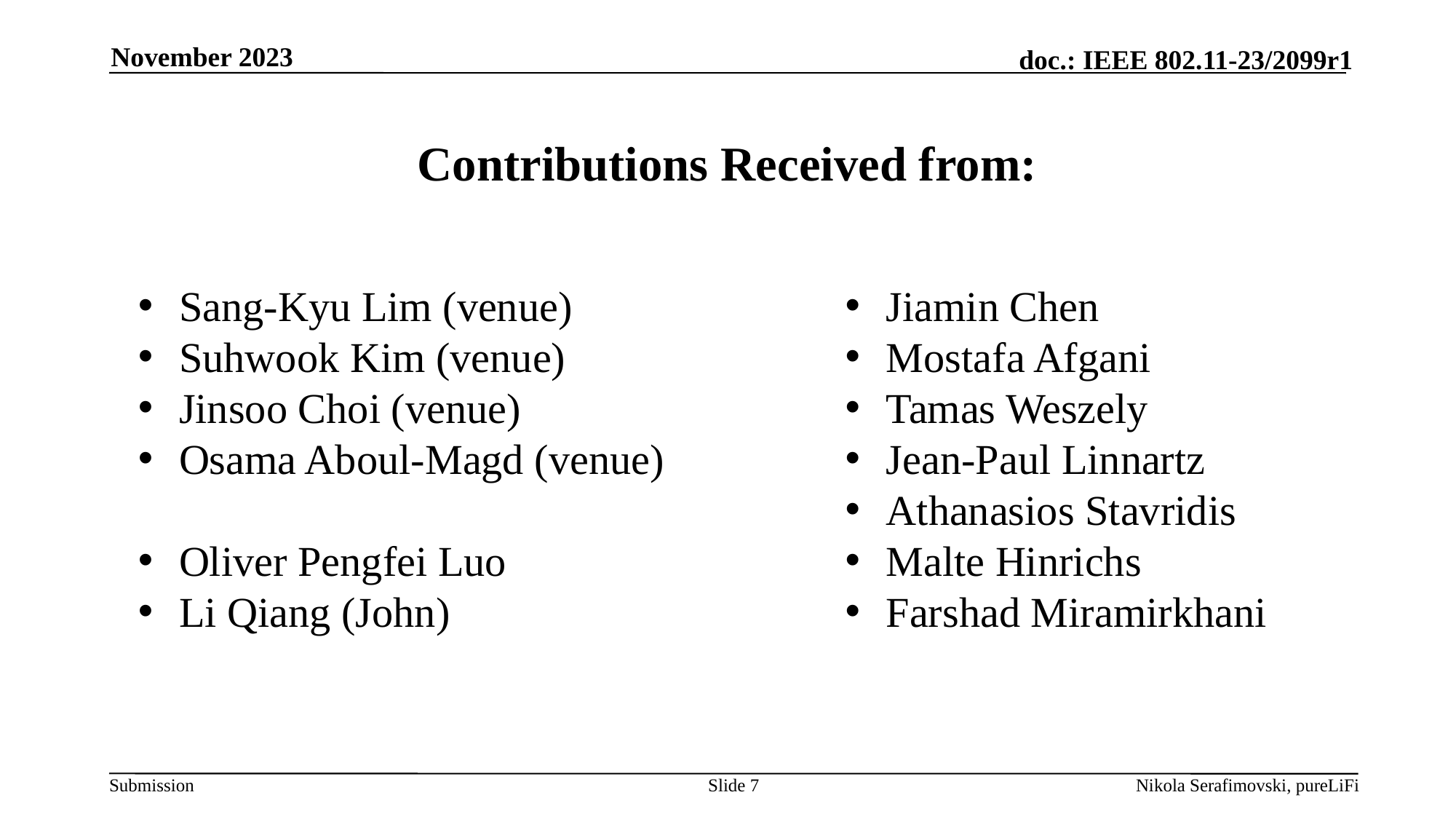

November 2023
# Contributions Received from:
Sang-Kyu Lim (venue)
Suhwook Kim (venue)
Jinsoo Choi (venue)
Osama Aboul-Magd (venue)

Oliver Pengfei Luo
Li Qiang (John)
Jiamin Chen
Mostafa Afgani
Tamas Weszely
Jean-Paul Linnartz
Athanasios Stavridis
Malte Hinrichs
Farshad Miramirkhani
Slide 7
Nikola Serafimovski, pureLiFi